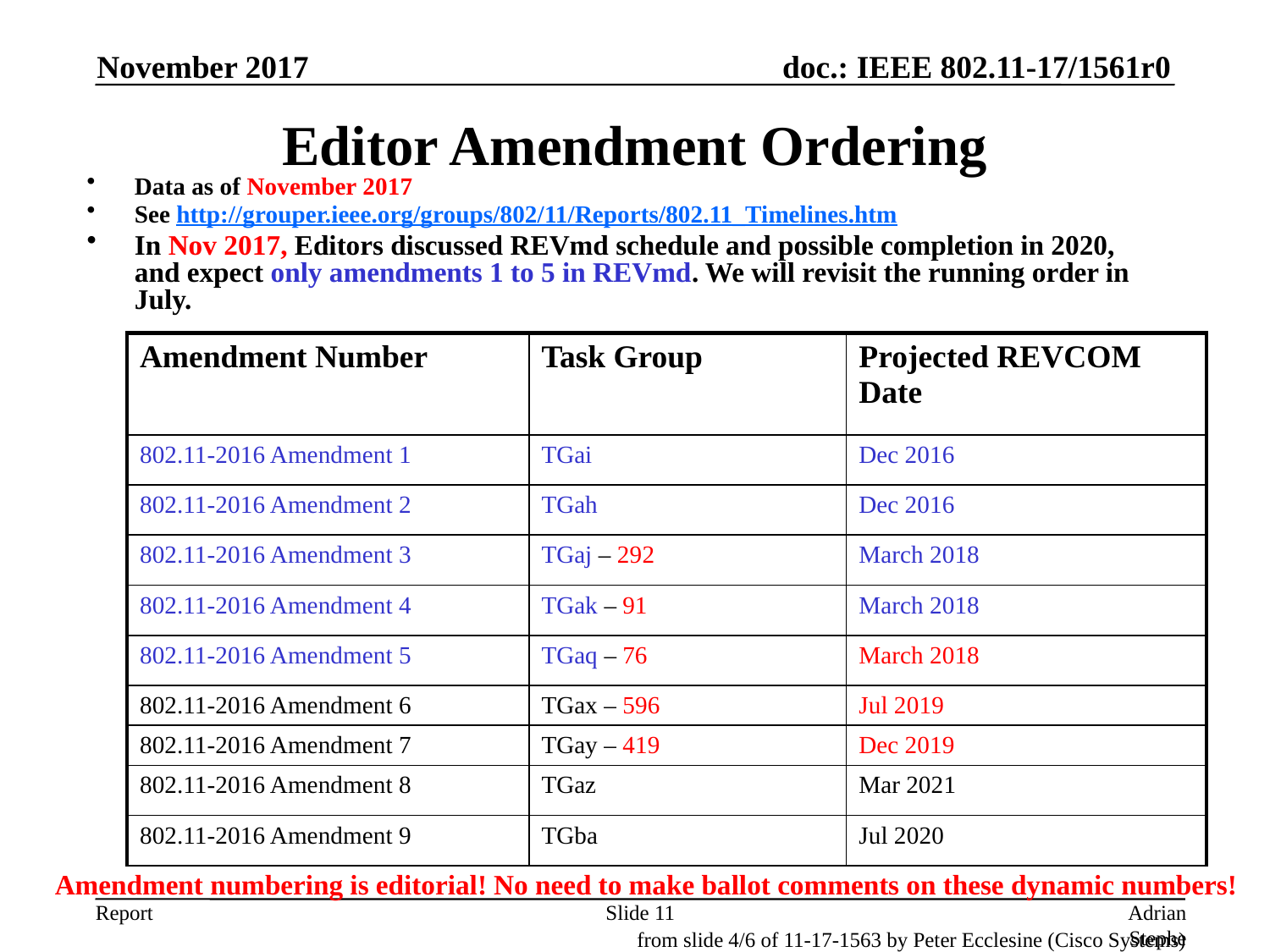

November 2017
# Editor Amendment Ordering
Data as of November 2017
See http://grouper.ieee.org/groups/802/11/Reports/802.11_Timelines.htm
In Nov 2017, Editors discussed REVmd schedule and possible completion in 2020, and expect only amendments 1 to 5 in REVmd. We will revisit the running order in July.
| Amendment Number | Task Group | Projected REVCOM Date |
| --- | --- | --- |
| 802.11-2016 Amendment 1 | TGai | Dec 2016 |
| 802.11-2016 Amendment 2 | TGah | Dec 2016 |
| 802.11-2016 Amendment 3 | TGaj – 292 | March 2018 |
| 802.11-2016 Amendment 4 | TGak – 91 | March 2018 |
| 802.11-2016 Amendment 5 | TGaq – 76 | March 2018 |
| 802.11-2016 Amendment 6 | TGax – 596 | Jul 2019 |
| 802.11-2016 Amendment 7 | TGay – 419 | Dec 2019 |
| 802.11-2016 Amendment 8 | TGaz | Mar 2021 |
| 802.11-2016 Amendment 9 | TGba | Jul 2020 |
Amendment numbering is editorial! No need to make ballot comments on these dynamic numbers!
Slide 11
Adrian Stephens, Intel Corporation
from slide 4/6 of 11-17-1563 by Peter Ecclesine (Cisco Systems)